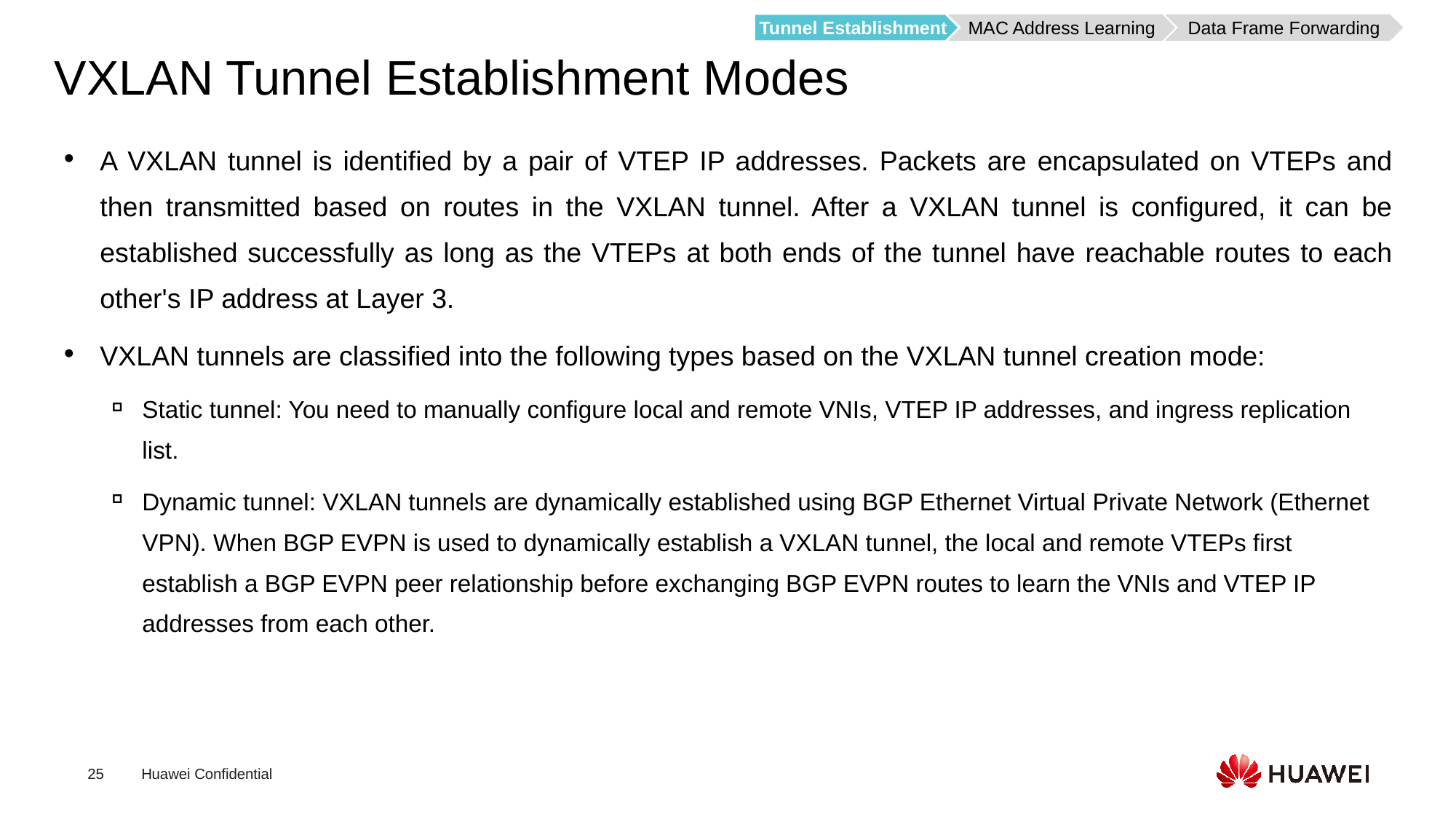

Tunnel Establishment
MAC Address Learning
Data Frame Forwarding
# VXLAN Tunnel Establishment Modes
A VXLAN tunnel is identified by a pair of VTEP IP addresses. Packets are encapsulated on VTEPs and then transmitted based on routes in the VXLAN tunnel. After a VXLAN tunnel is configured, it can be established successfully as long as the VTEPs at both ends of the tunnel have reachable routes to each other's IP address at Layer 3.
VXLAN tunnels are classified into the following types based on the VXLAN tunnel creation mode:
Static tunnel: You need to manually configure local and remote VNIs, VTEP IP addresses, and ingress replication list.
Dynamic tunnel: VXLAN tunnels are dynamically established using BGP Ethernet Virtual Private Network (Ethernet VPN). When BGP EVPN is used to dynamically establish a VXLAN tunnel, the local and remote VTEPs first establish a BGP EVPN peer relationship before exchanging BGP EVPN routes to learn the VNIs and VTEP IP addresses from each other.